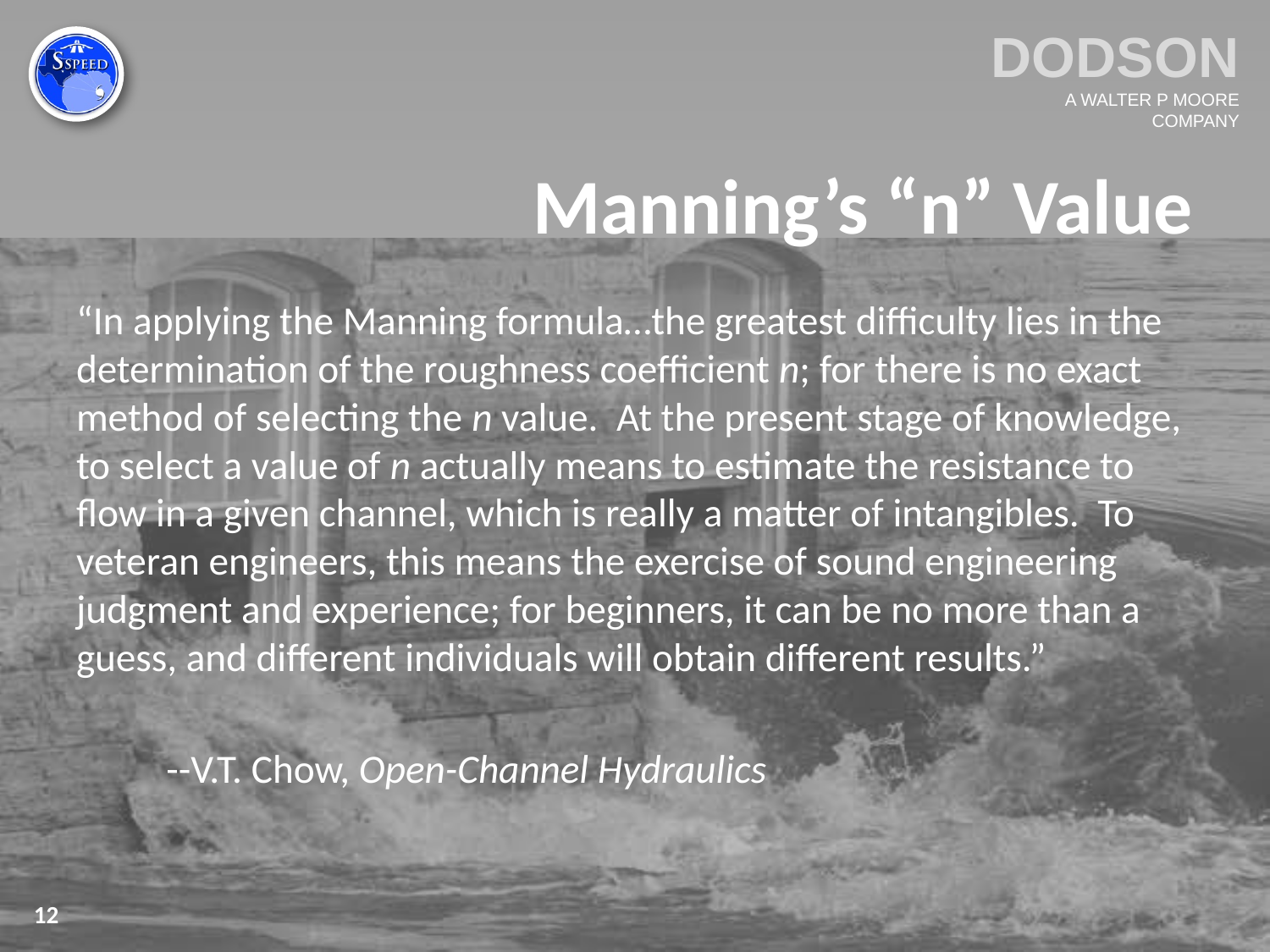

# Manning’s “n” Value
“In applying the Manning formula…the greatest difficulty lies in the determination of the roughness coefficient n; for there is no exact method of selecting the n value.  At the present stage of knowledge, to select a value of n actually means to estimate the resistance to flow in a given channel, which is really a matter of intangibles.  To veteran engineers, this means the exercise of sound engineering judgment and experience; for beginners, it can be no more than a guess, and different individuals will obtain different results.”

			--V.T. Chow, Open-Channel Hydraulics
12